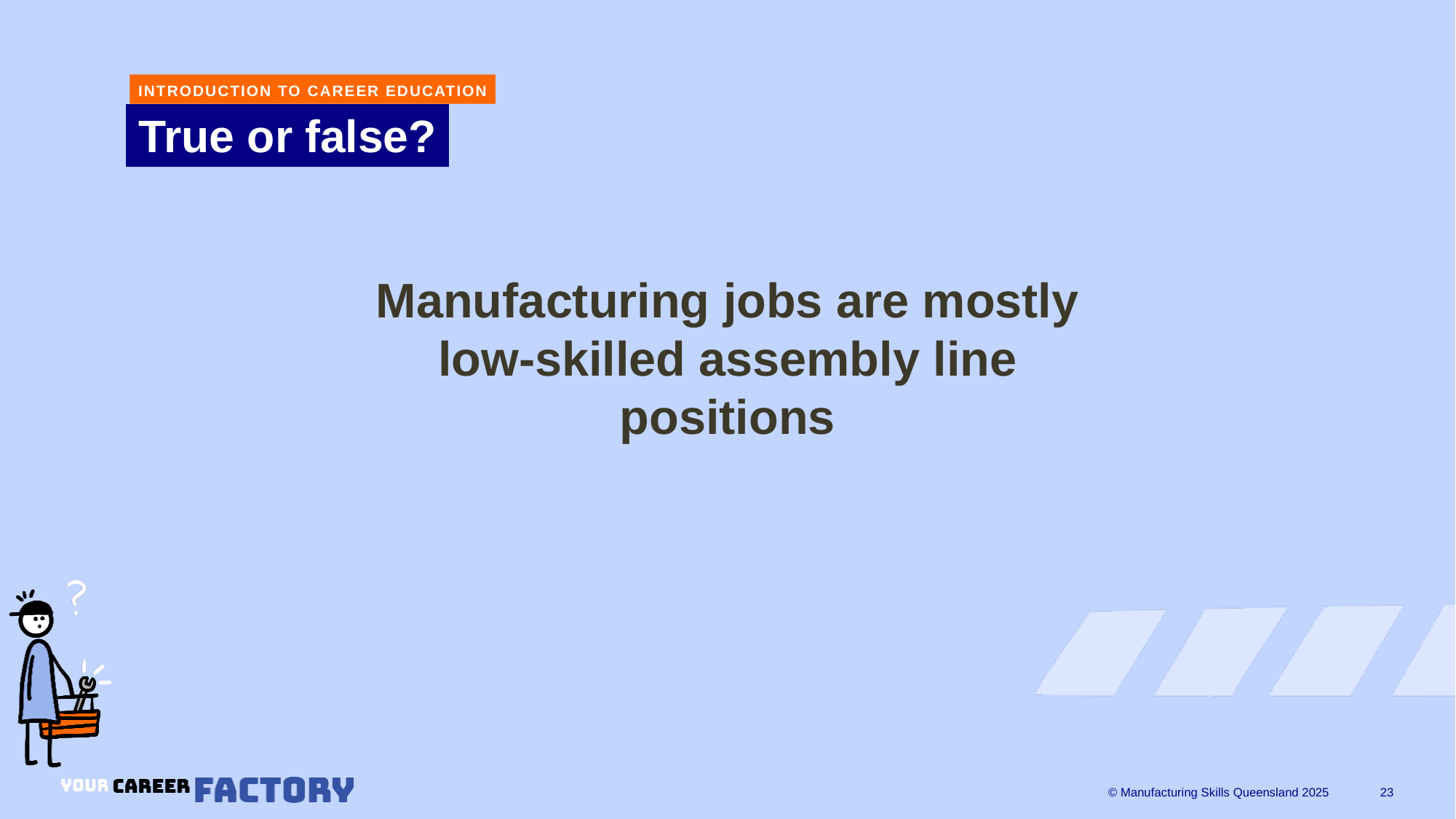

INTRODUCTION TO CAREER EDUCATION
# True or false?
Manufacturing jobs are mostly low-skilled assembly line positions